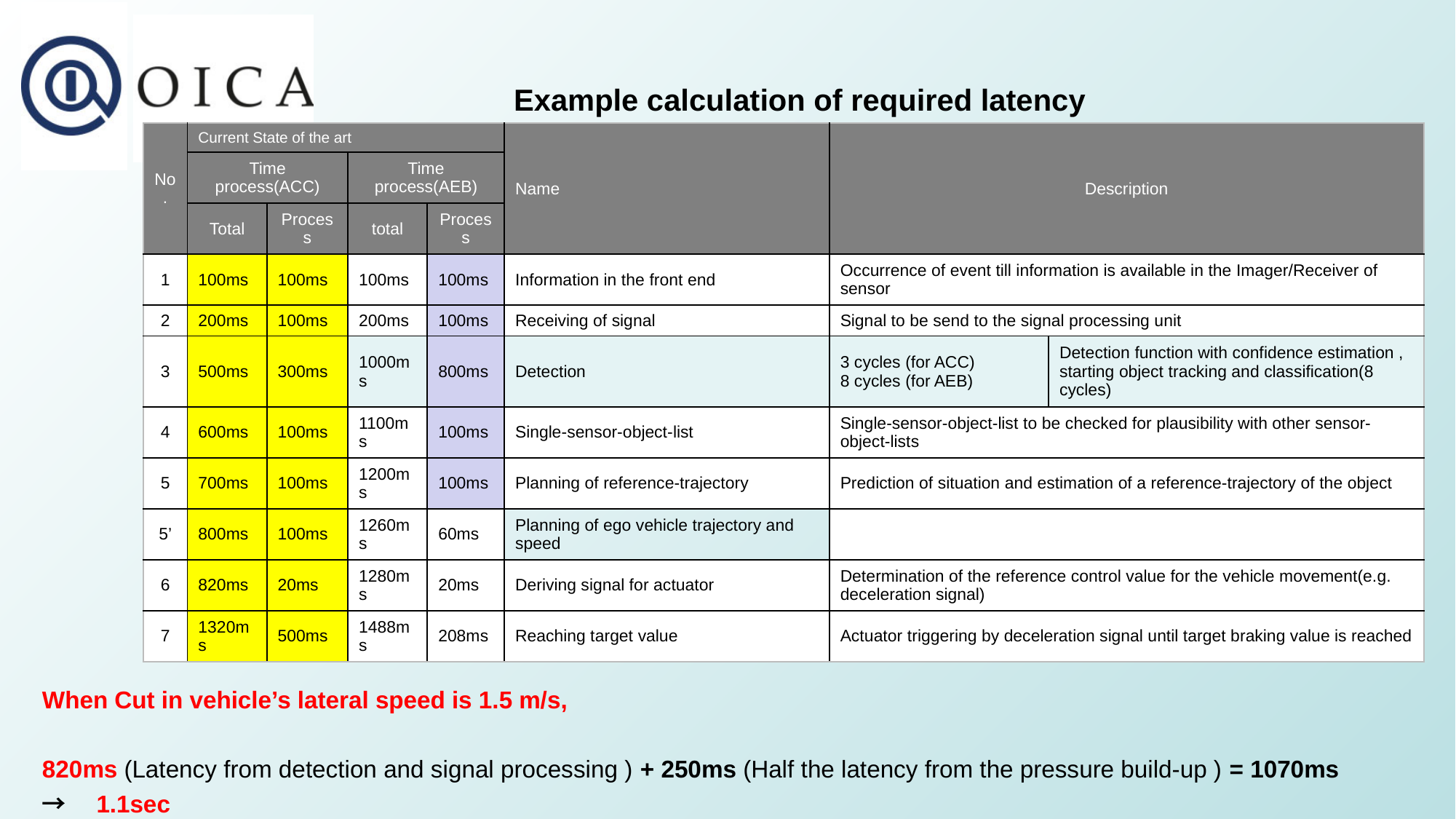

Example calculation of required latency
| No. | Current State of the art |  |  |  | Name | Description |  |
| --- | --- | --- | --- | --- | --- | --- | --- |
|  | Time process(ACC) |  | Time process(AEB) |  |  |  |  |
|  | Total | Process | total | Process |  |  |  |
| 1 | 100ms | 100ms | 100ms | 100ms | Information in the front end | Occurrence of event till information is available in the Imager/Receiver of sensor |  |
| 2 | 200ms | 100ms | 200ms | 100ms | Receiving of signal | Signal to be send to the signal processing unit |  |
| 3 | 500ms | 300ms | 1000ms | 800ms | Detection | 3 cycles (for ACC) 8 cycles (for AEB) | Detection function with confidence estimation , starting object tracking and classification(8 cycles) |
| 4 | 600ms | 100ms | 1100ms | 100ms | Single-sensor-object-list | Single-sensor-object-list to be checked for plausibility with other sensor-object-lists |  |
| 5 | 700ms | 100ms | 1200ms | 100ms | Planning of reference-trajectory | Prediction of situation and estimation of a reference-trajectory of the object |  |
| 5’ | 800ms | 100ms | 1260ms | 60ms | Planning of ego vehicle trajectory and speed |  |  |
| 6 | 820ms | 20ms | 1280ms | 20ms | Deriving signal for actuator | Determination of the reference control value for the vehicle movement(e.g. deceleration signal) |  |
| 7 | 1320ms | 500ms | 1488ms | 208ms | Reaching target value | Actuator triggering by deceleration signal until target braking value is reached |  |
When Cut in vehicle’s lateral speed is 1.5 m/s,

820ms (Latency from detection and signal processing ) + 250ms (Half the latency from the pressure build-up ) = 1070ms　→　1.1sec